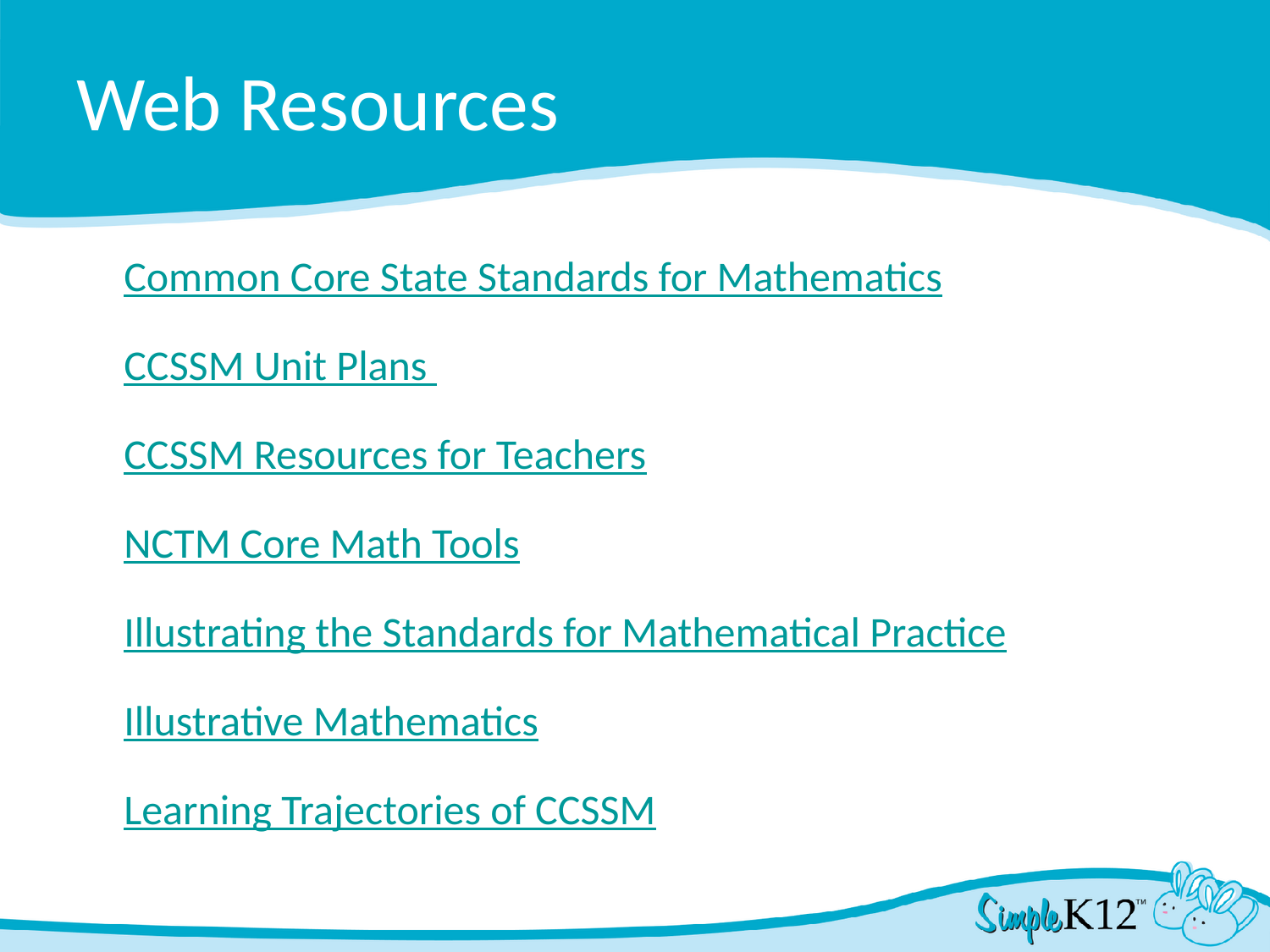

# Web Resources
Common Core State Standards for Mathematics

CCSSM Unit Plans

CCSSM Resources for Teachers

NCTM Core Math Tools

Illustrating the Standards for Mathematical Practice

Illustrative Mathematics

Learning Trajectories of CCSSM